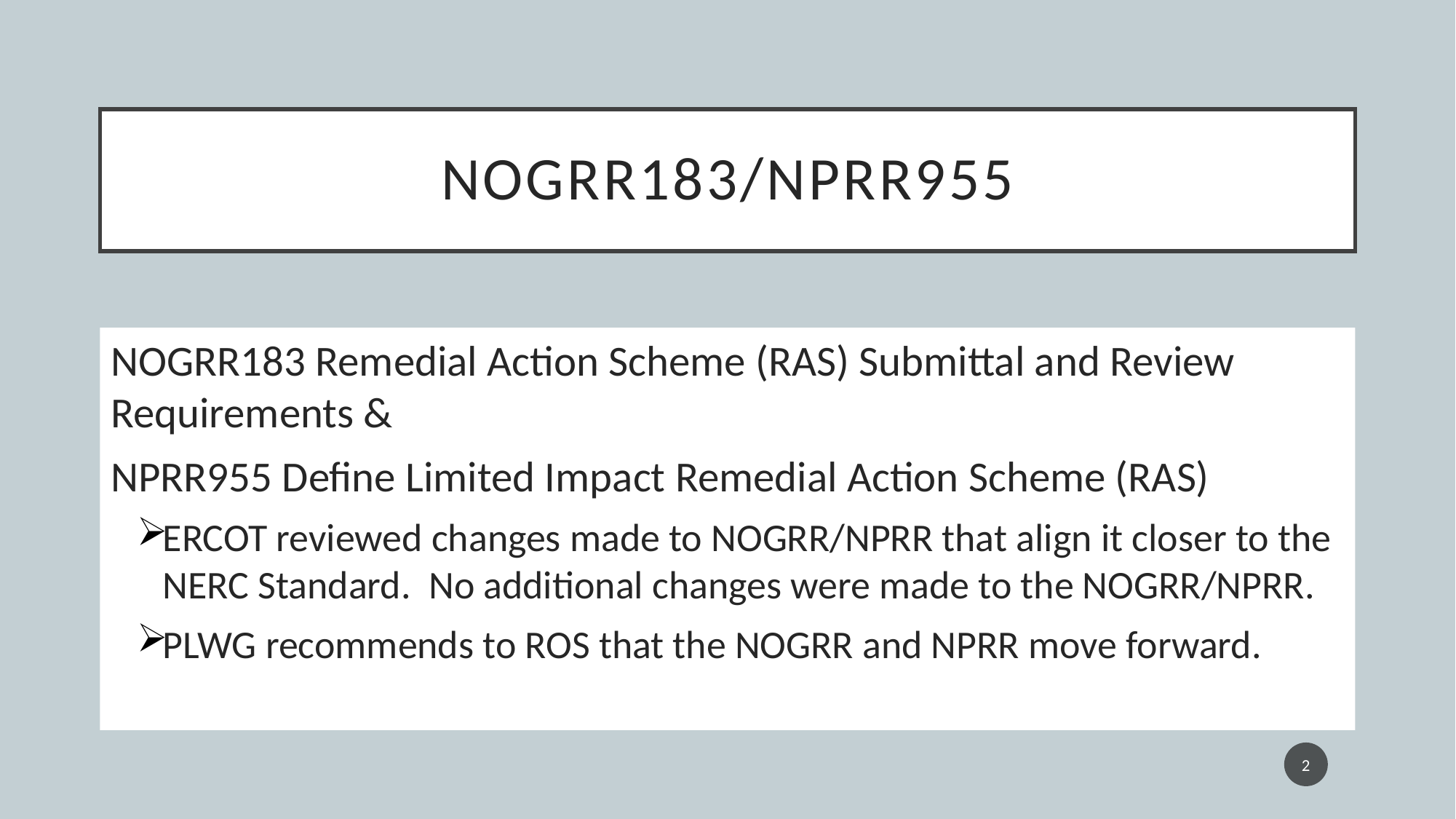

# NOGRR183/NPRR955
NOGRR183 Remedial Action Scheme (RAS) Submittal and Review Requirements &
NPRR955 Define Limited Impact Remedial Action Scheme (RAS)
ERCOT reviewed changes made to NOGRR/NPRR that align it closer to the NERC Standard.  No additional changes were made to the NOGRR/NPRR.
PLWG recommends to ROS that the NOGRR and NPRR move forward.

2